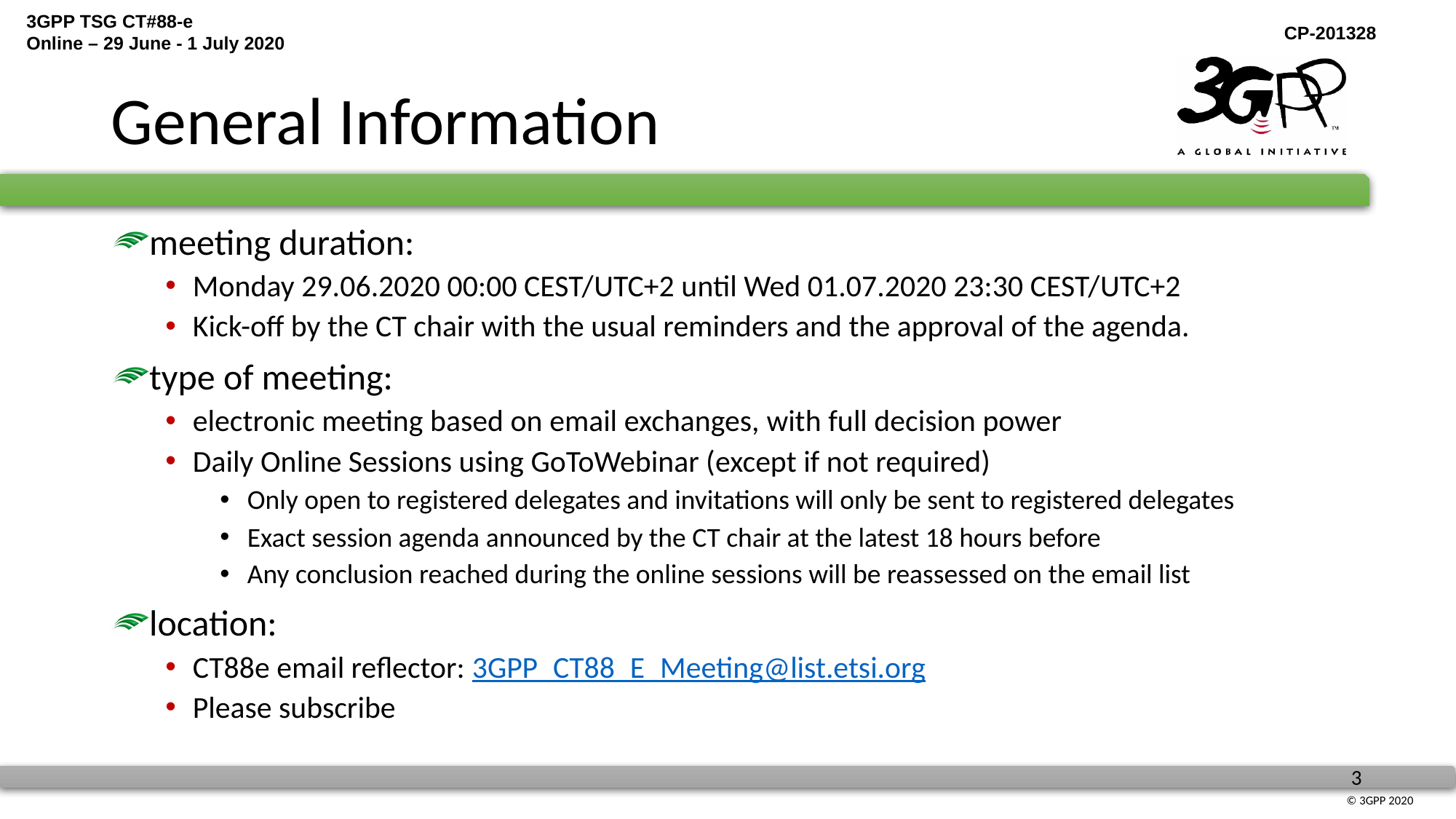

# General Information
meeting duration:
Monday 29.06.2020 00:00 CEST/UTC+2 until Wed 01.07.2020 23:30 CEST/UTC+2
Kick-off by the CT chair with the usual reminders and the approval of the agenda.
type of meeting:
electronic meeting based on email exchanges, with full decision power
Daily Online Sessions using GoToWebinar (except if not required)
Only open to registered delegates and invitations will only be sent to registered delegates
Exact session agenda announced by the CT chair at the latest 18 hours before
Any conclusion reached during the online sessions will be reassessed on the email list
location:
CT88e email reflector: 3GPP_CT88_E_Meeting@list.etsi.org
Please subscribe